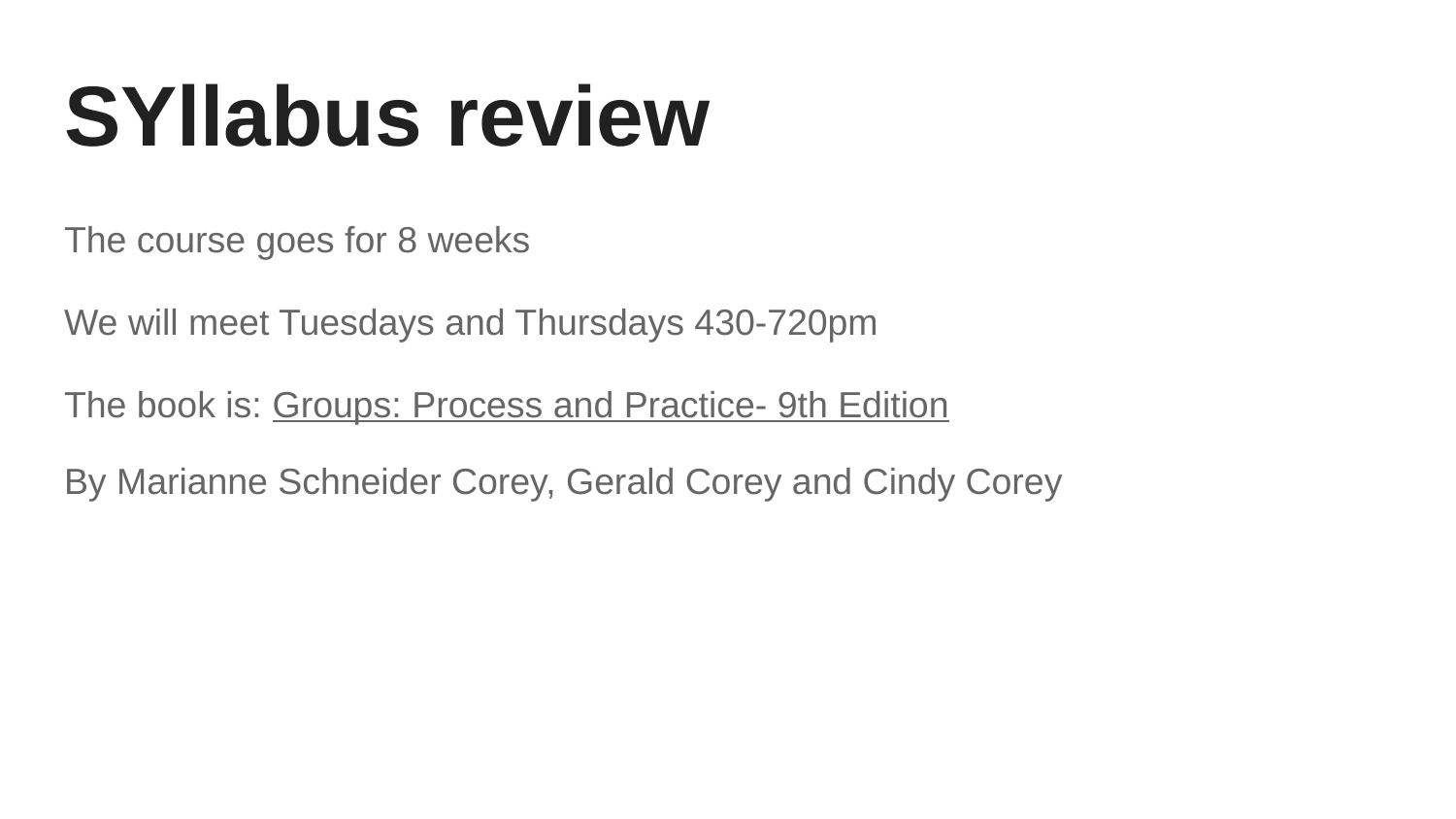

# SYllabus review
The course goes for 8 weeks
We will meet Tuesdays and Thursdays 430-720pm
The book is: Groups: Process and Practice- 9th Edition
By Marianne Schneider Corey, Gerald Corey and Cindy Corey